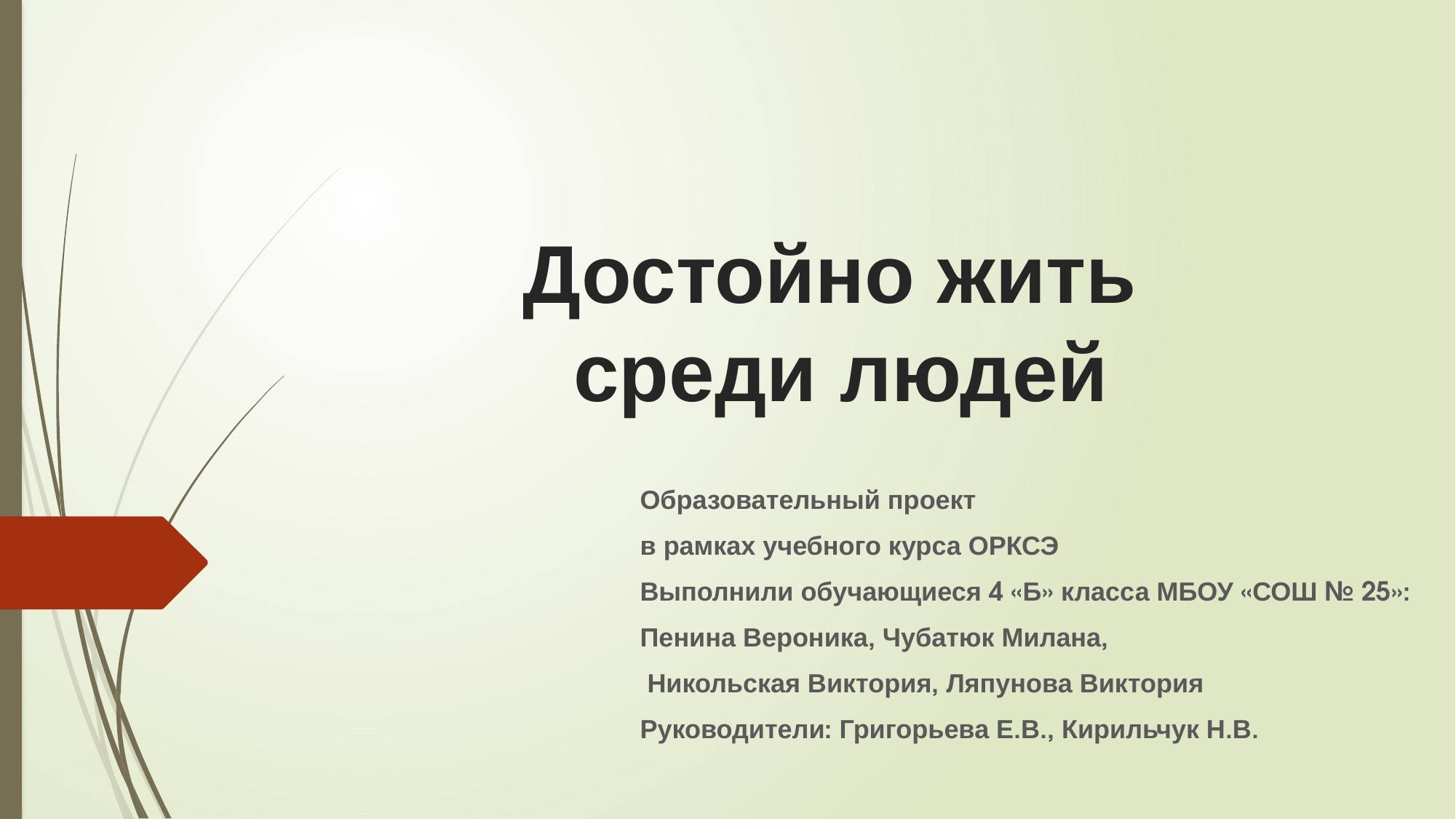

# Достойно жить среди людей
Образовательный проект
в рамках учебного курса ОРКСЭ
Выполнили обучающиеся 4 «Б» класса МБОУ «СОШ № 25»:
Пенина Вероника, Чубатюк Милана,
 Никольская Виктория, Ляпунова Виктория
Руководители: Григорьева Е.В., Кирильчук Н.В.